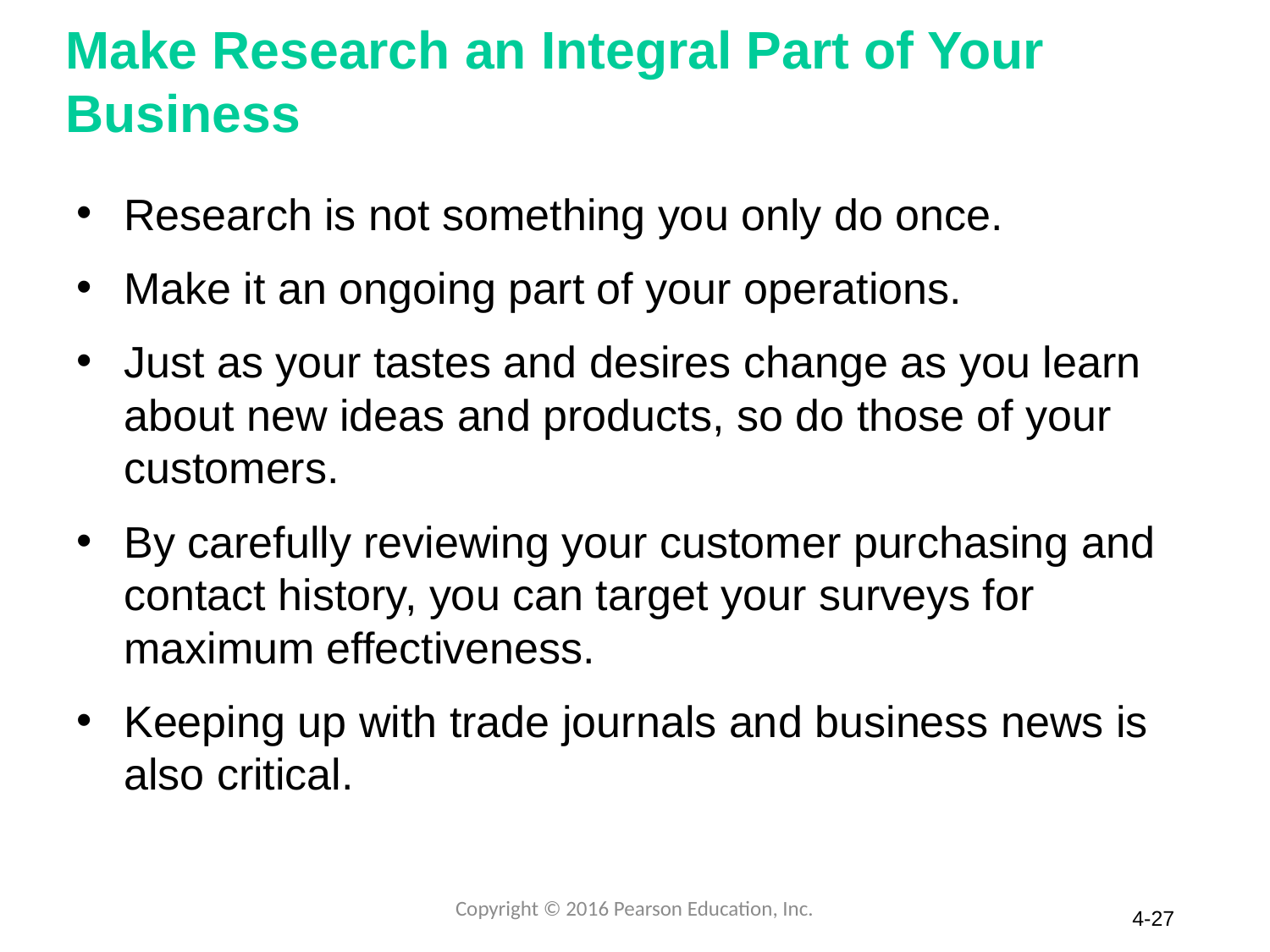

# Make Research an Integral Part of Your Business
Research is not something you only do once.

Make it an ongoing part of your operations.

Just as your tastes and desires change as you learn about new ideas and products, so do those of your customers.

By carefully reviewing your customer purchasing and contact history, you can target your surveys for maximum effectiveness.

Keeping up with trade journals and business news is also critical.
Copyright © 2016 Pearson Education, Inc.